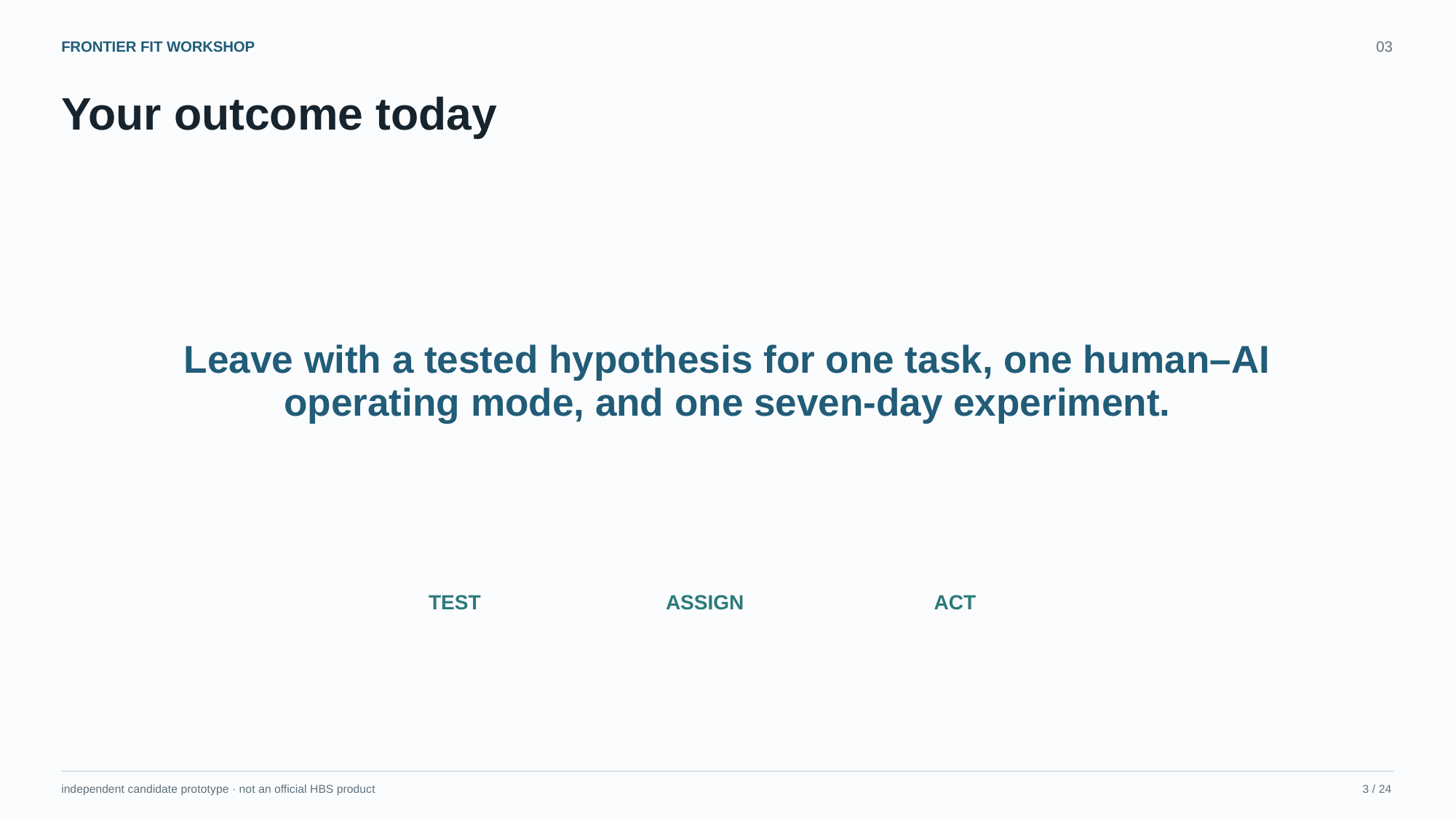

FRONTIER FIT WORKSHOP
03
Your outcome today
Leave with a tested hypothesis for one task, one human–AI operating mode, and one seven-day experiment.
TEST
ASSIGN
ACT
independent candidate prototype · not an official HBS product
3 / 24